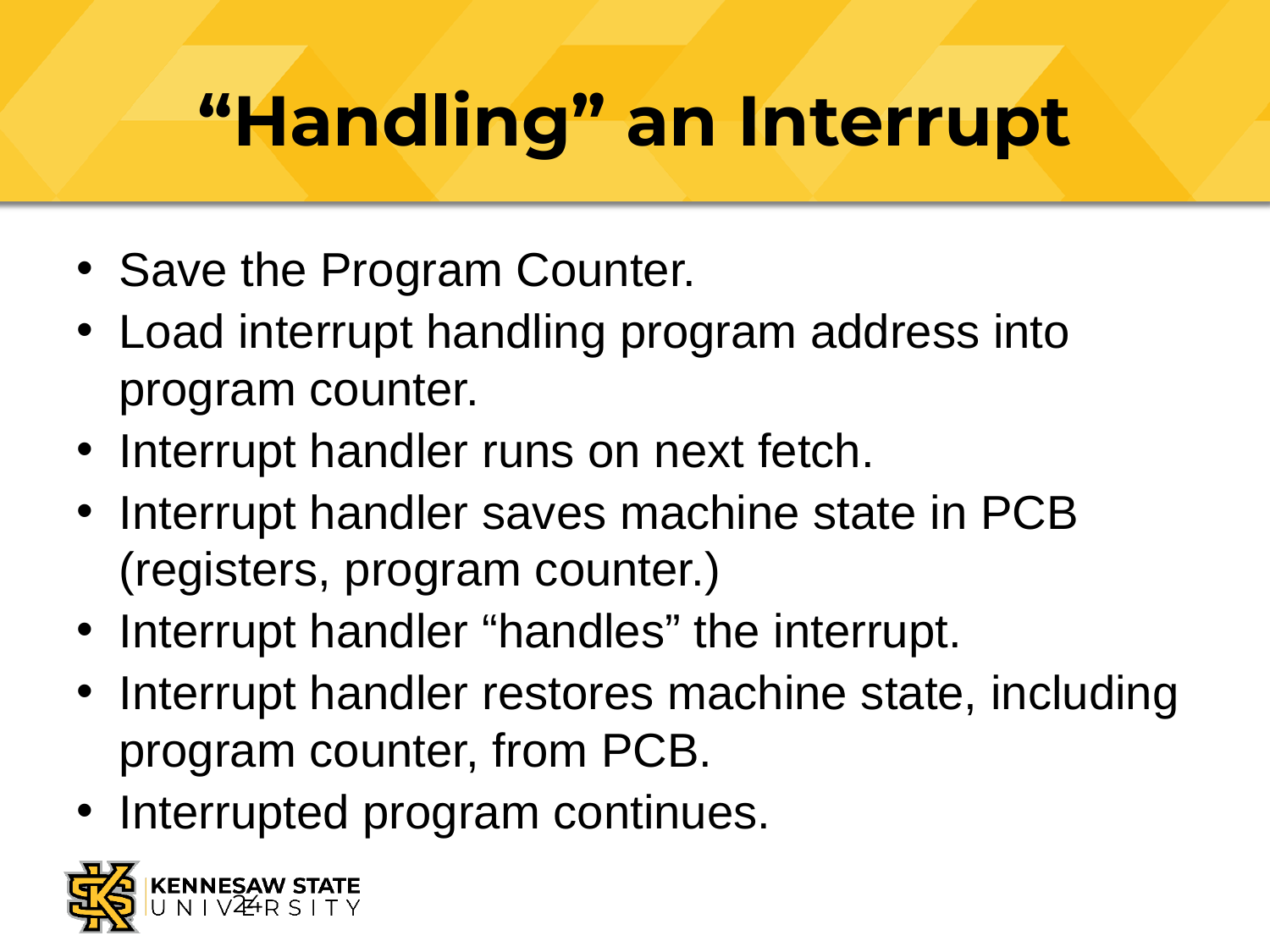

# “Handling” an Interrupt
Save the Program Counter.
Load interrupt handling program address into program counter.
Interrupt handler runs on next fetch.
Interrupt handler saves machine state in PCB (registers, program counter.)
Interrupt handler “handles” the interrupt.
Interrupt handler restores machine state, including program counter, from PCB.
Interrupted program continues.
24